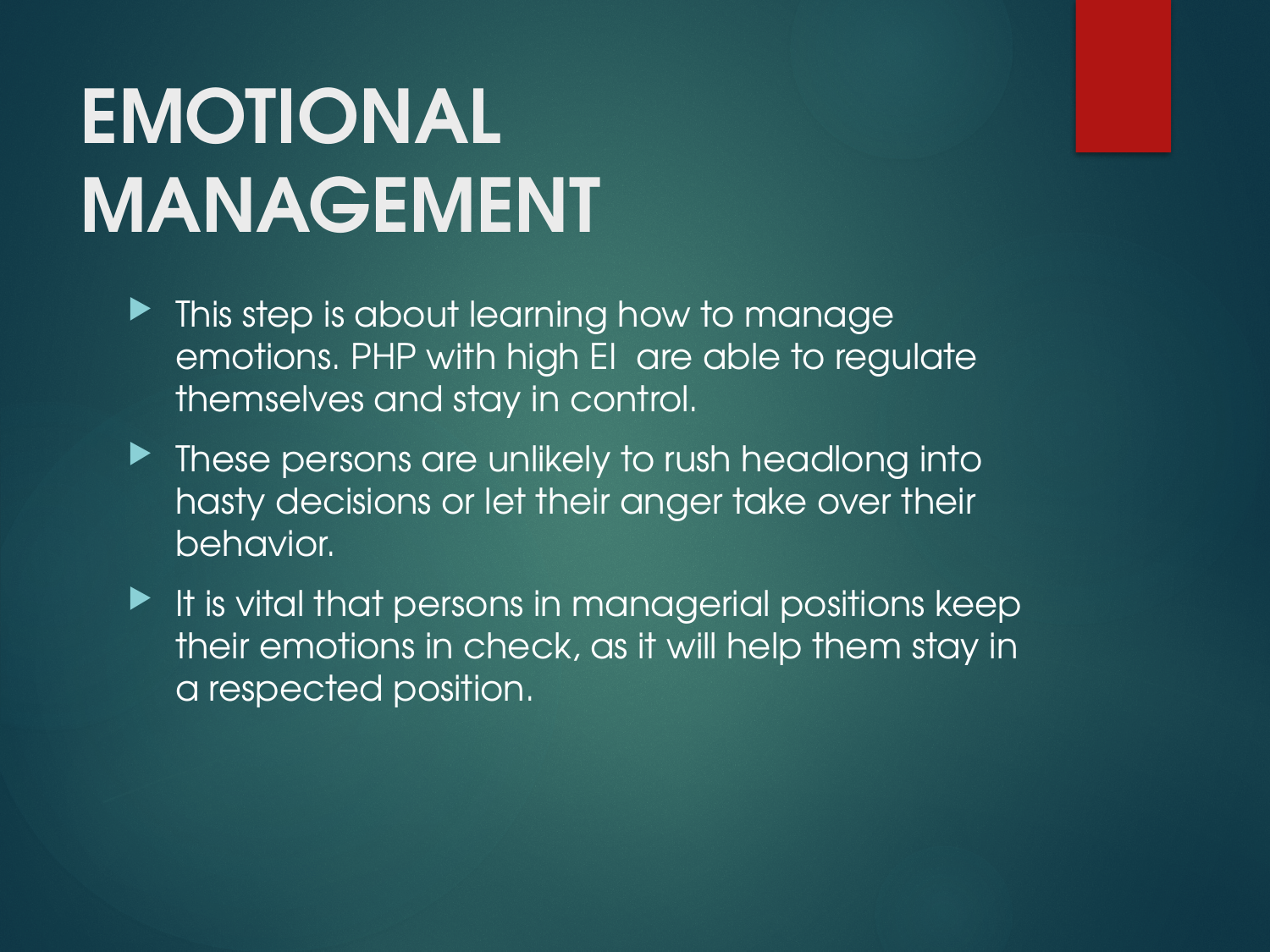

# EMOTIONAL MANAGEMENT
This step is about learning how to manage  emotions. PHP with high EI  are able to regulate themselves and stay in control.
These persons are unlikely to rush headlong into hasty decisions or let their anger take over their behavior.
It is vital that persons in managerial positions keep their emotions in check, as it will help them stay in a respected position.